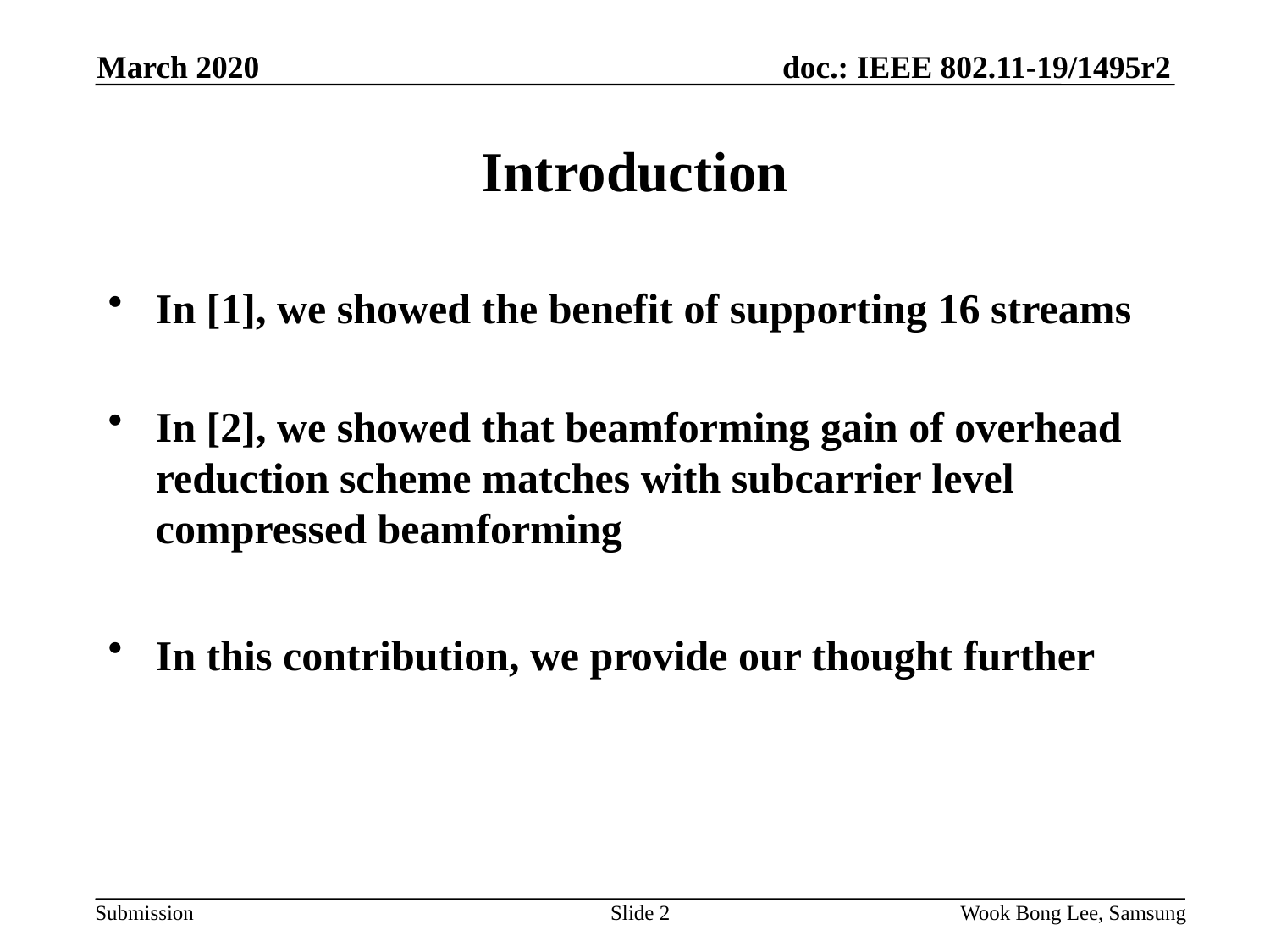

March 2020
# Introduction
In [1], we showed the benefit of supporting 16 streams

In [2], we showed that beamforming gain of overhead reduction scheme matches with subcarrier level compressed beamforming

In this contribution, we provide our thought further

Slide 2
Wook Bong Lee, Samsung